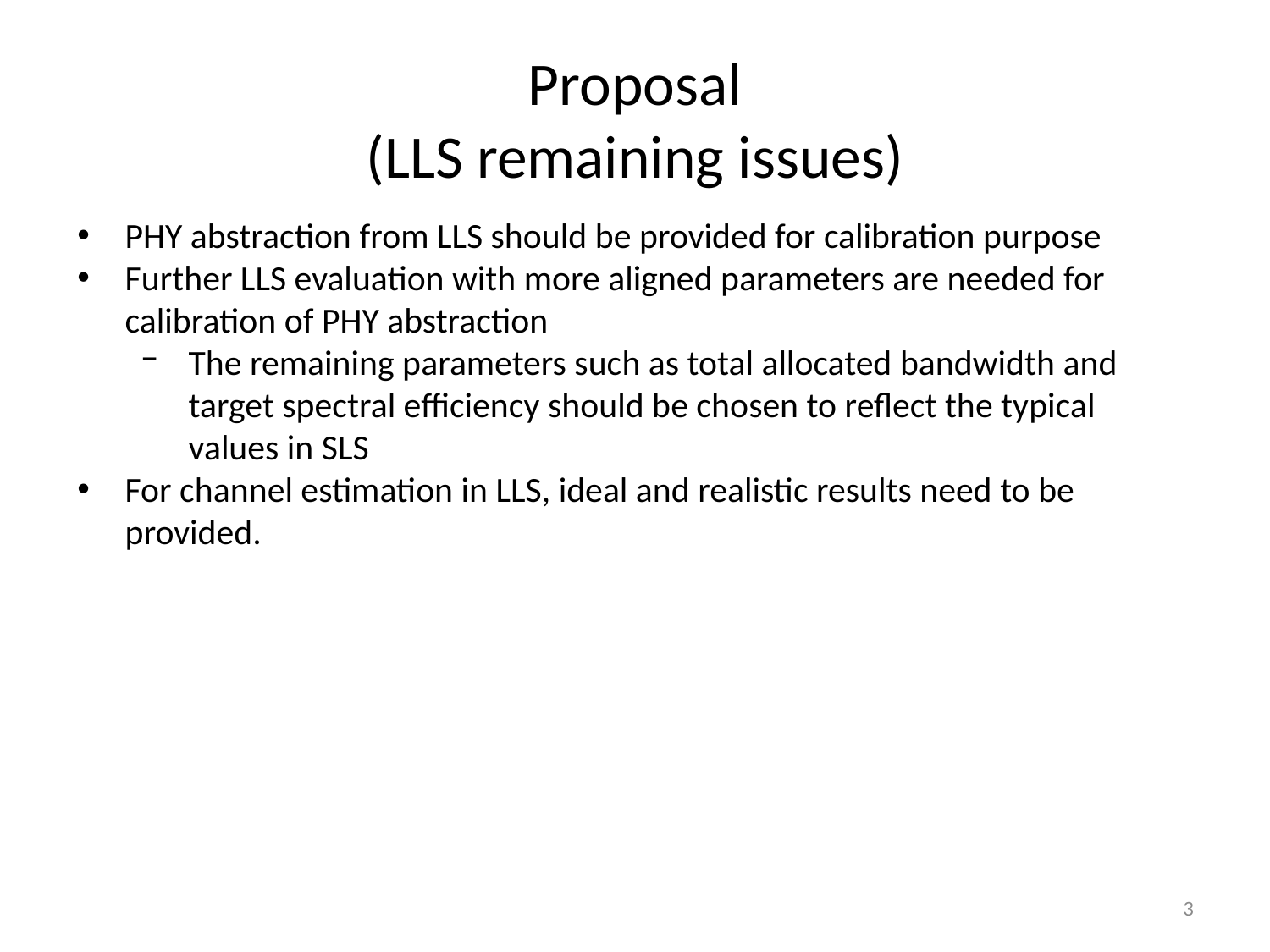

# Proposal (LLS remaining issues)
PHY abstraction from LLS should be provided for calibration purpose
Further LLS evaluation with more aligned parameters are needed for calibration of PHY abstraction
The remaining parameters such as total allocated bandwidth and target spectral efficiency should be chosen to reflect the typical values in SLS
For channel estimation in LLS, ideal and realistic results need to be provided.
3